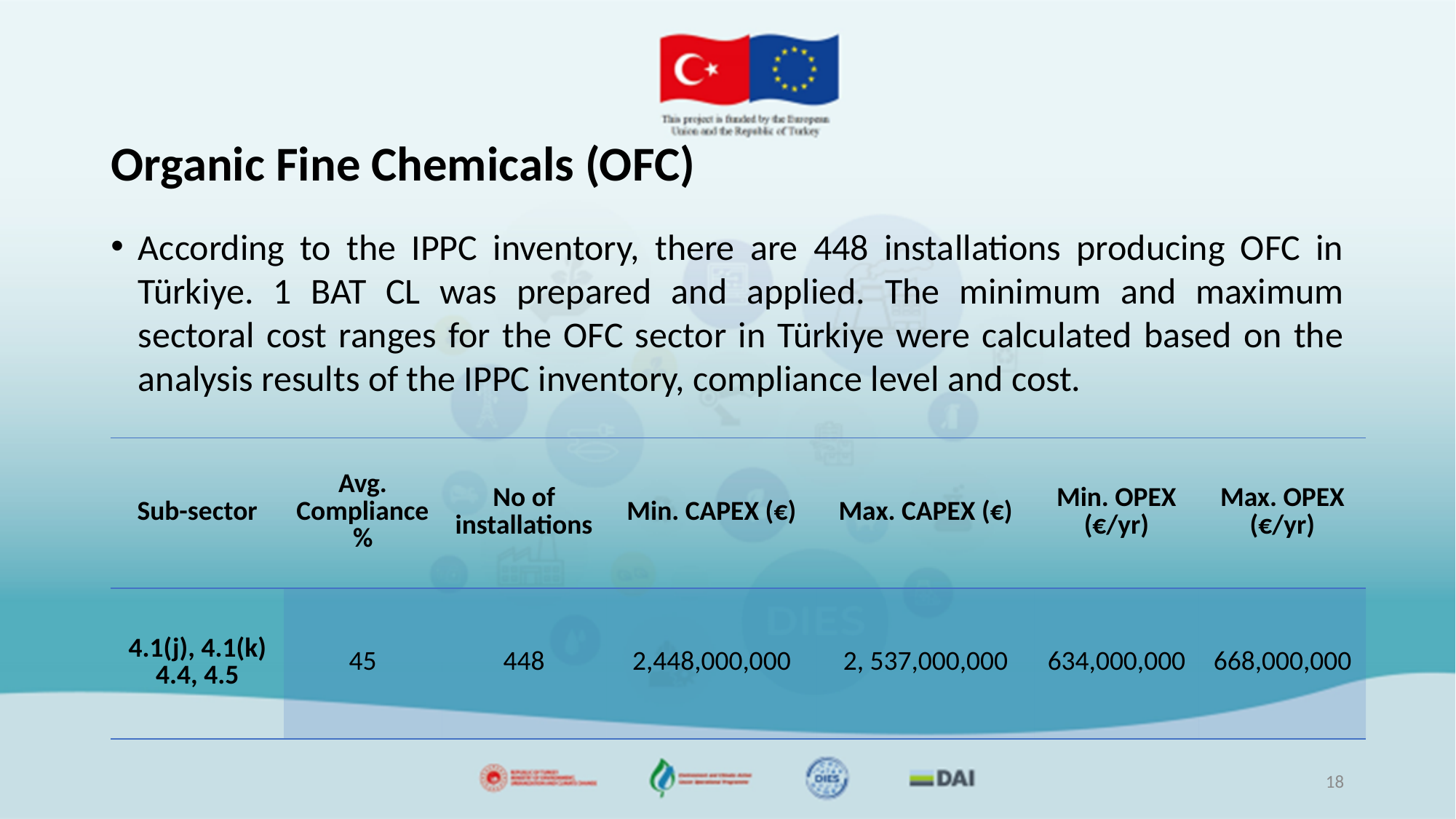

# Organic Fine Chemicals (OFC)
According to the IPPC inventory, there are 448 installations producing OFC in Türkiye. 1 BAT CL was prepared and applied. The minimum and maximum sectoral cost ranges for the OFC sector in Türkiye were calculated based on the analysis results of the IPPC inventory, compliance level and cost.

| Sub-sector | Avg. Compliance % | No of installations | Min. CAPEX (€) | Max. CAPEX (€) | Min. OPEX (€/yr) | Max. OPEX (€/yr) |
| --- | --- | --- | --- | --- | --- | --- |
| 4.1(j), 4.1(k) 4.4, 4.5 | 45 | 448 | 2,448,000,000 | 2, 537,000,000 | 634,000,000 | 668,000,000 |
18